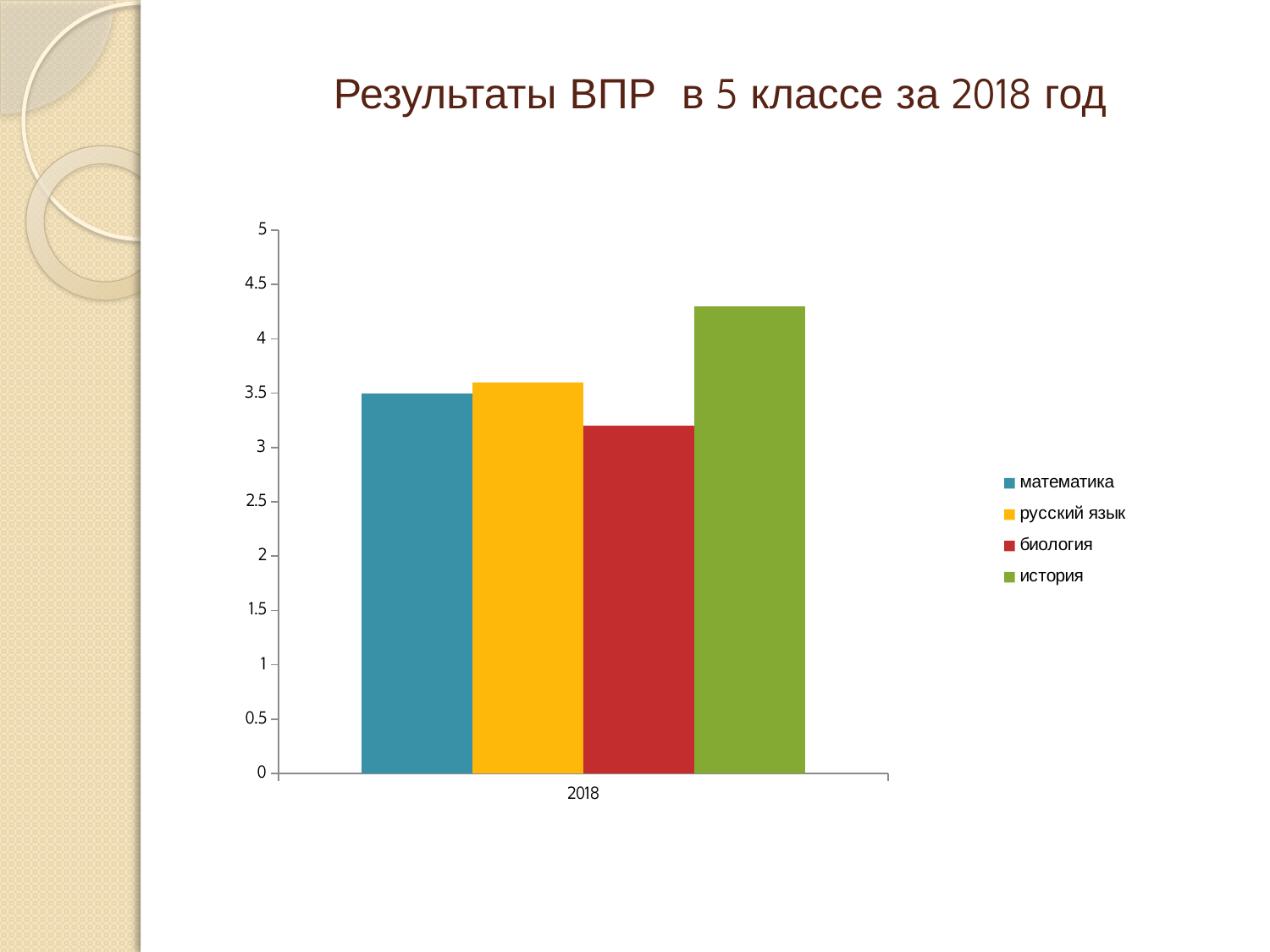

# Результаты ВПР  в 5 классе за 2018 год

### Chart

| Category | математика | русский язык | биология | история |
|---|---|---|---|---|
| 2018 | 3.5 | 3.6 | 3.2 | 4.3 |